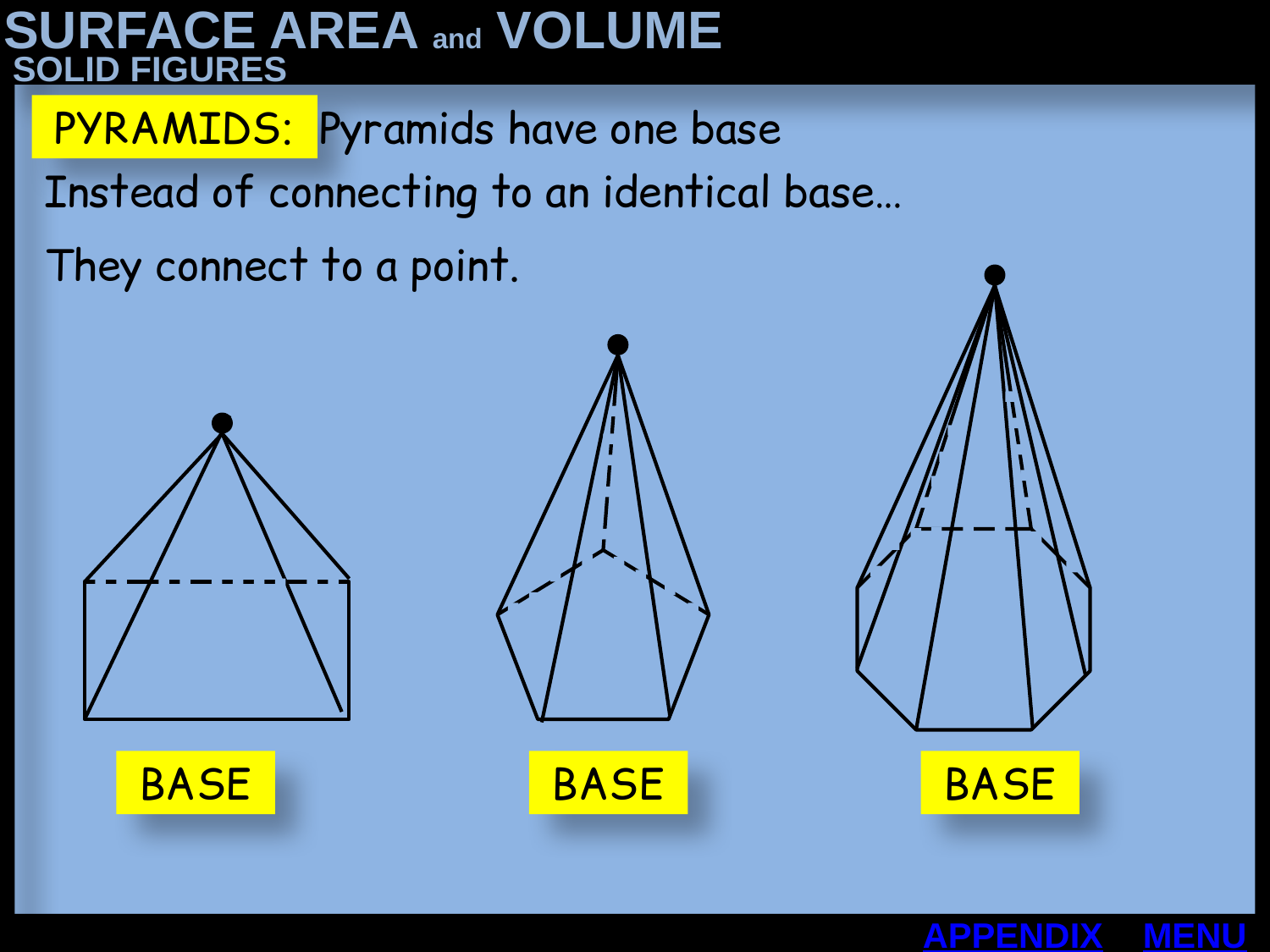

SURFACE AREA and VOLUME
SOLID FIGURES
PYRAMIDS:
Pyramids have one base
Instead of connecting to an identical base…
They connect to a point.

BASE
BASE
BASE
APPENDIX
MENU